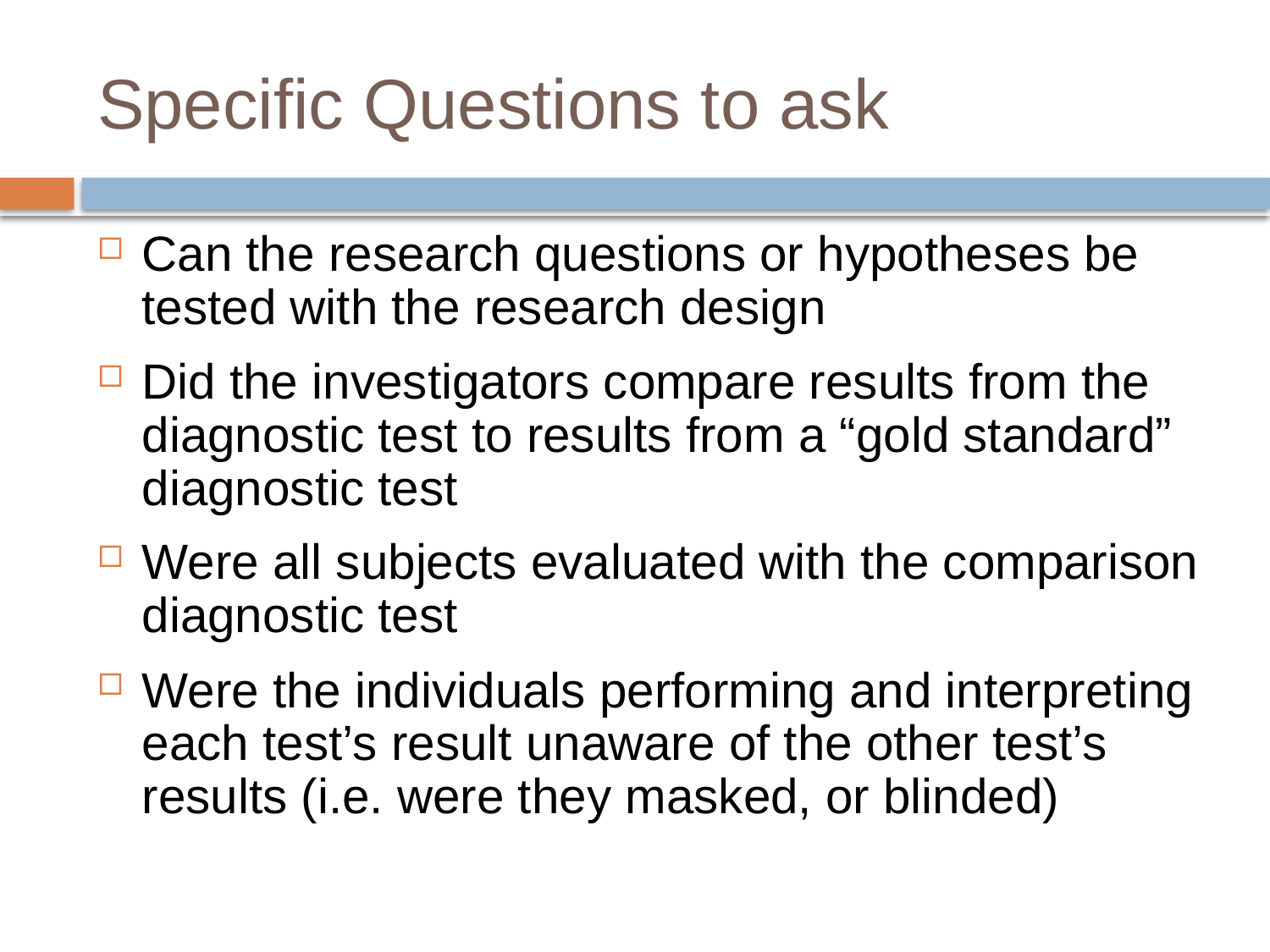

# Specific Questions to ask
Can the research questions or hypotheses be tested with the research design
Did the investigators compare results from the diagnostic test to results from a “gold standard” diagnostic test
Were all subjects evaluated with the comparison diagnostic test
Were the individuals performing and interpreting each test’s result unaware of the other test’s results (i.e. were they masked, or blinded)